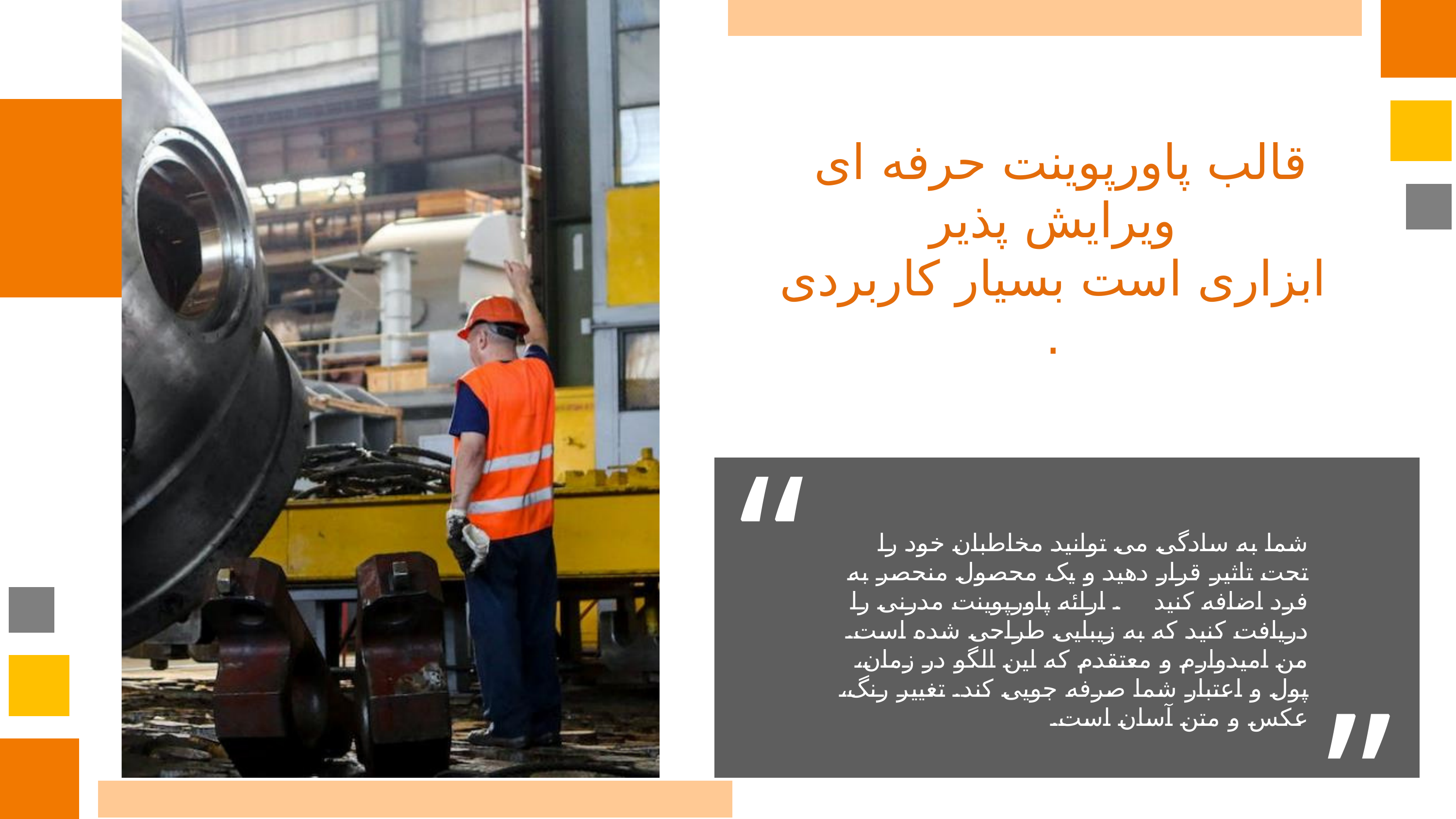

قالب پاورپوینت حرفه ای
ویرایش پذیر
ابزاری است بسیار کاربردی .

“

شما به سادگی می توانید مخاطبان خود را تحت تاثیر قرار دهید و یک محصول منحصر به فرد اضافه کنید    . ارائه پاورپوینت مدرنی را دریافت کنید که به زیبایی طراحی شده است. من امیدوارم و معتقدم که این الگو در زمان، پول و اعتبار شما صرفه جویی کند. تغییر رنگ، عکس و متن آسان است.
“